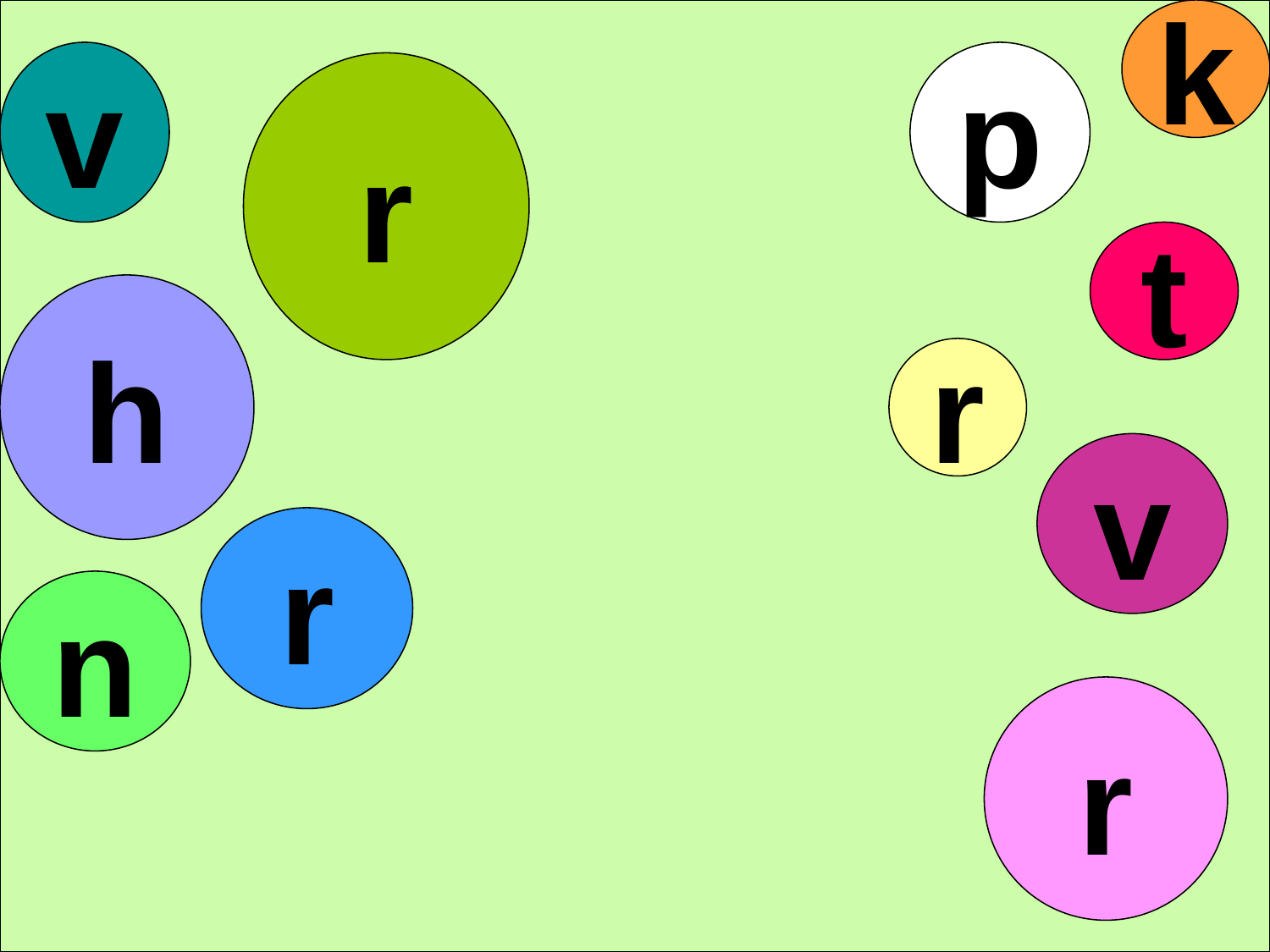

k
v
p
r
t
h
r
v
r
n
r